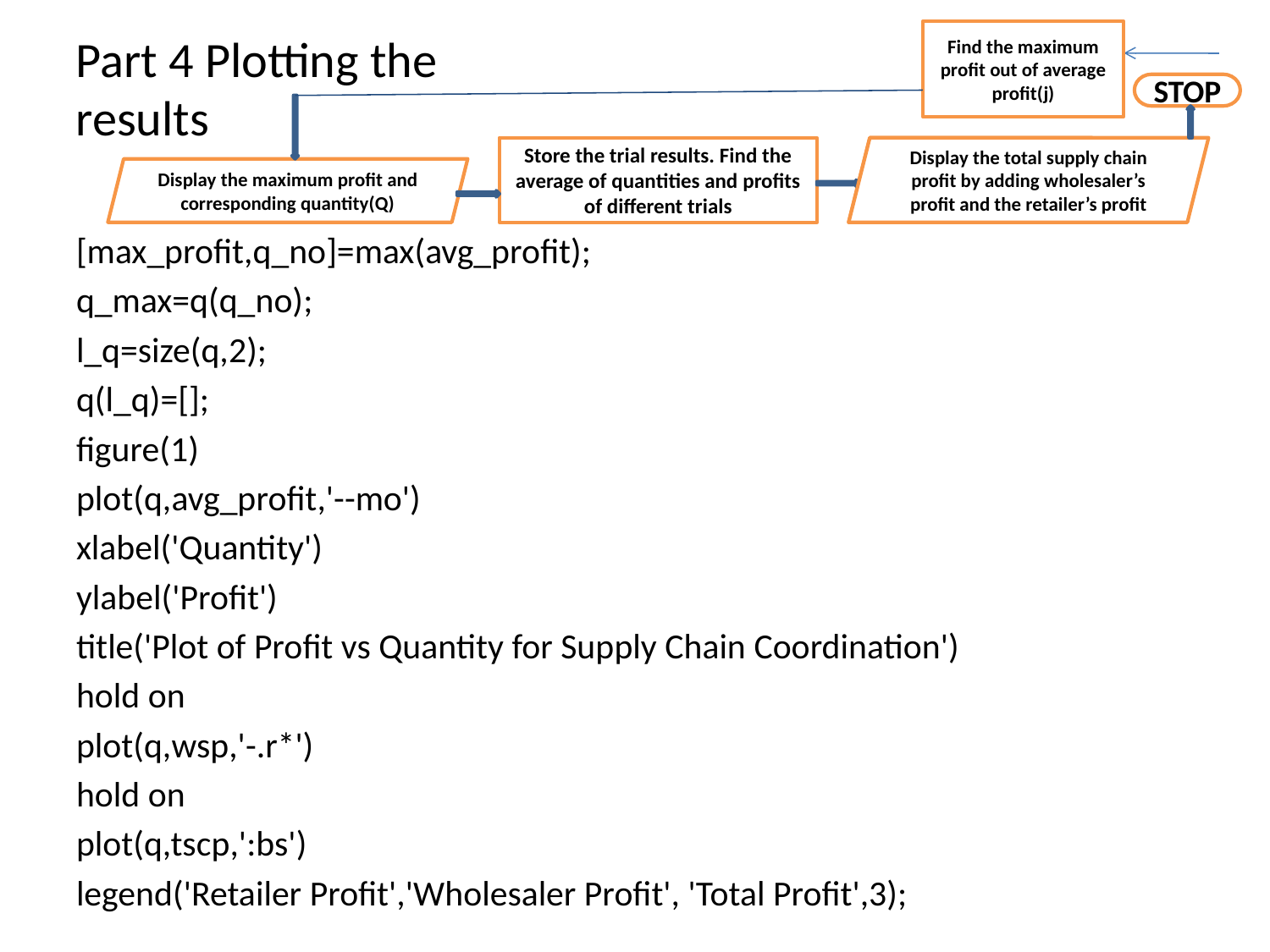

Part 4 Plotting the results
Find the maximum profit out of average profit(j)
STOP

Store the trial results. Find the average of quantities and profits of different trials
Display the final Result i.e. quantity and profit.
Display the total supply chain profit by adding wholesaler’s profit and the retailer’s profit
Display the maximum profit and corresponding quantity(Q)

[max_profit,q_no]=max(avg_profit);
q_max=q(q_no);
l_q=size(q,2);
q(l_q)=[];
figure(1)
plot(q,avg_profit,'--mo')
xlabel('Quantity')
ylabel('Profit')
title('Plot of Profit vs Quantity for Supply Chain Coordination')
hold on
plot(q,wsp,'-.r*')
hold on
plot(q,tscp,':bs')
legend('Retailer Profit','Wholesaler Profit', 'Total Profit',3);